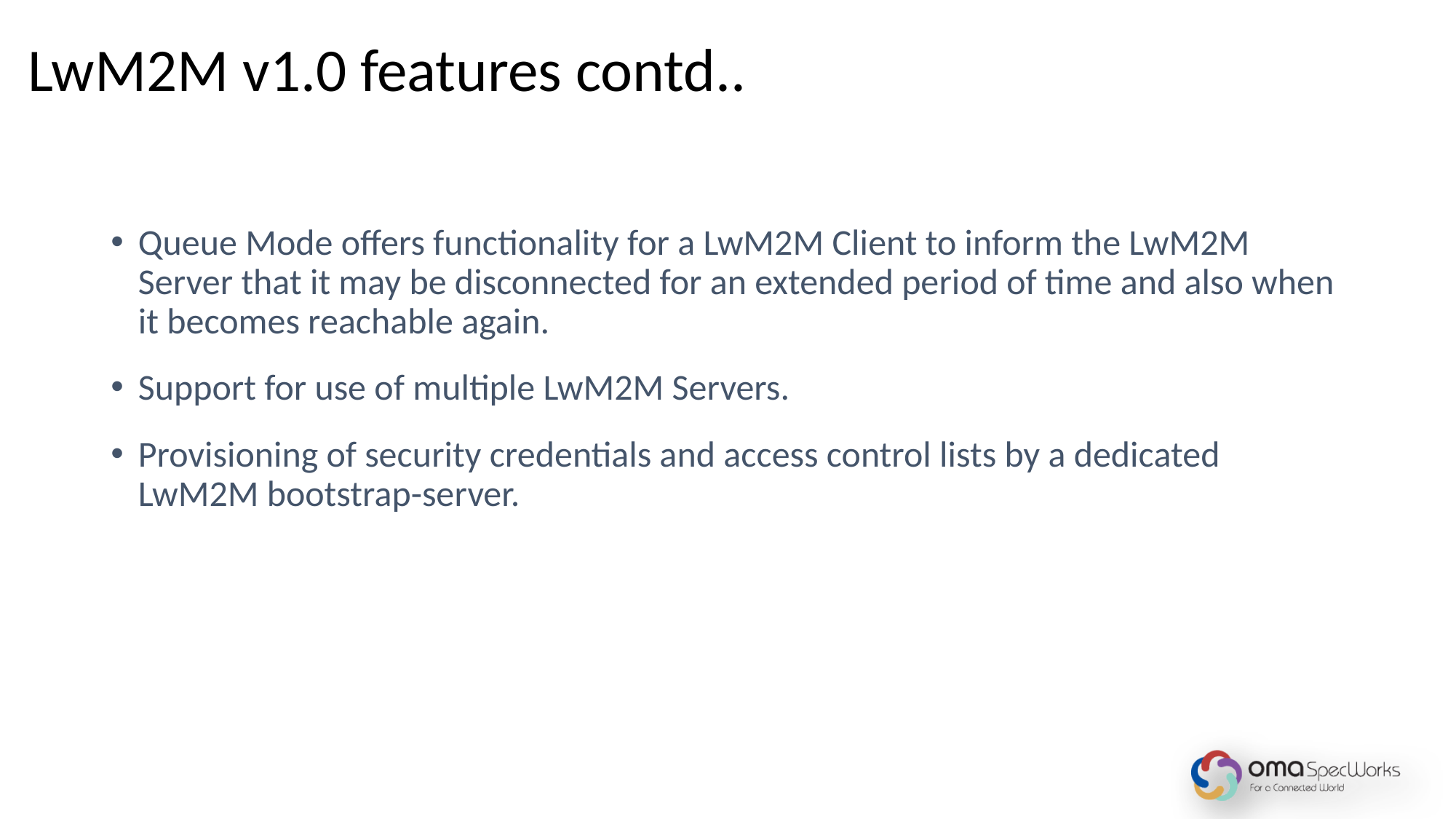

LwM2M v1.0 features contd..
Queue Mode offers functionality for a LwM2M Client to inform the LwM2M Server that it may be disconnected for an extended period of time and also when it becomes reachable again.
Support for use of multiple LwM2M Servers.
Provisioning of security credentials and access control lists by a dedicated LwM2M bootstrap-server.